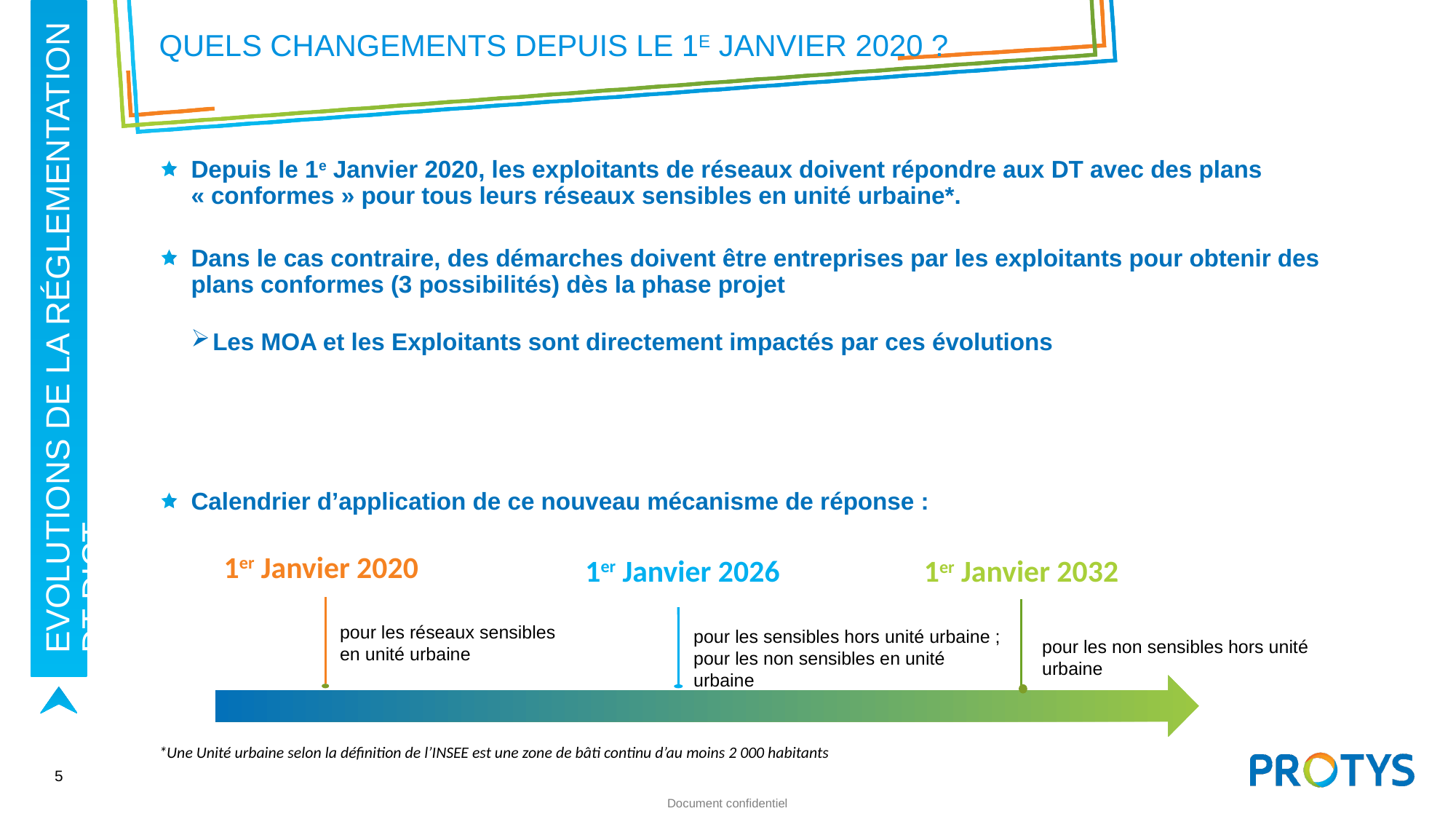

# Quels changements depuis le 1e janvier 2020 ?
Depuis le 1e Janvier 2020, les exploitants de réseaux doivent répondre aux DT avec des plans « conformes » pour tous leurs réseaux sensibles en unité urbaine*.
Dans le cas contraire, des démarches doivent être entreprises par les exploitants pour obtenir des plans conformes (3 possibilités) dès la phase projet
Les MOA et les Exploitants sont directement impactés par ces évolutions

Calendrier d’application de ce nouveau mécanisme de réponse :

EVOLUTIONS DE LA RÉGLEMENTATION DT-DICT
1er Janvier 2020
1er Janvier 2026

1er Janvier 2032

pour les réseaux sensibles en unité urbaine
pour les sensibles hors unité urbaine ;
pour les non sensibles en unité urbaine
pour les non sensibles hors unité urbaine

*Une Unité urbaine selon la définition de l’INSEE est une zone de bâti continu d’au moins 2 000 habitants
5